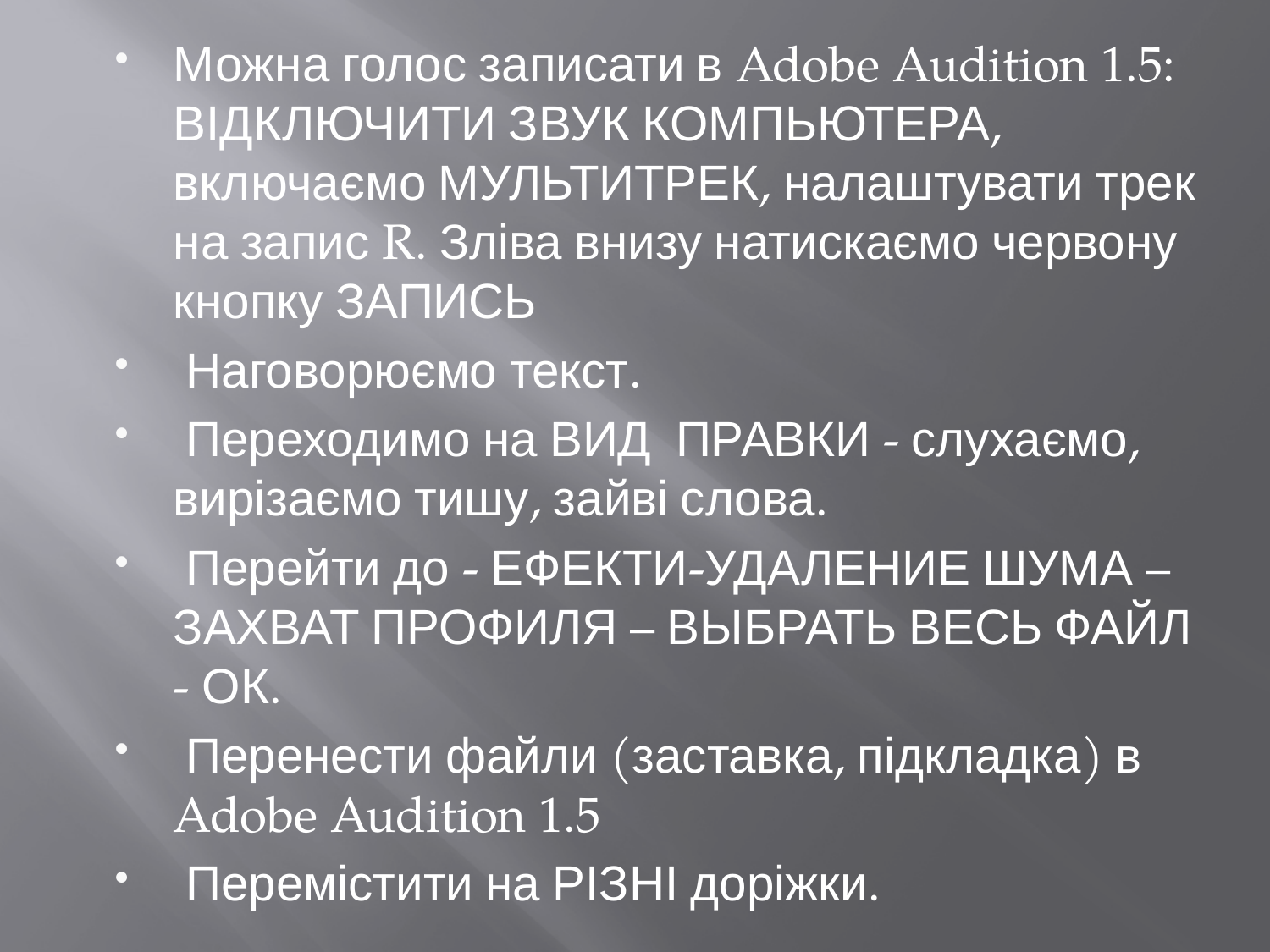

Можна голос записати в Adobe Audition 1.5: ВІДКЛЮЧИТИ ЗВУК КОМПЬЮТЕРА, включаємо МУЛЬТИТРЕК, налаштувати трек на запис R. Зліва внизу натискаємо червону кнопку ЗАПИСЬ
 Наговорюємо текст.
 Переходимо на ВИД  ПРАВКИ - слухаємо, вирізаємо тишу, зайві слова.
 Перейти до - ЕФЕКТИ-УДАЛЕНИЕ ШУМА – ЗАХВАТ ПРОФИЛЯ – ВЫБРАТЬ ВЕСЬ ФАЙЛ - ОК.
 Перенести файли (заставка, підкладка) в Adobe Audition 1.5
 Перемістити на РІЗНІ доріжки.

#